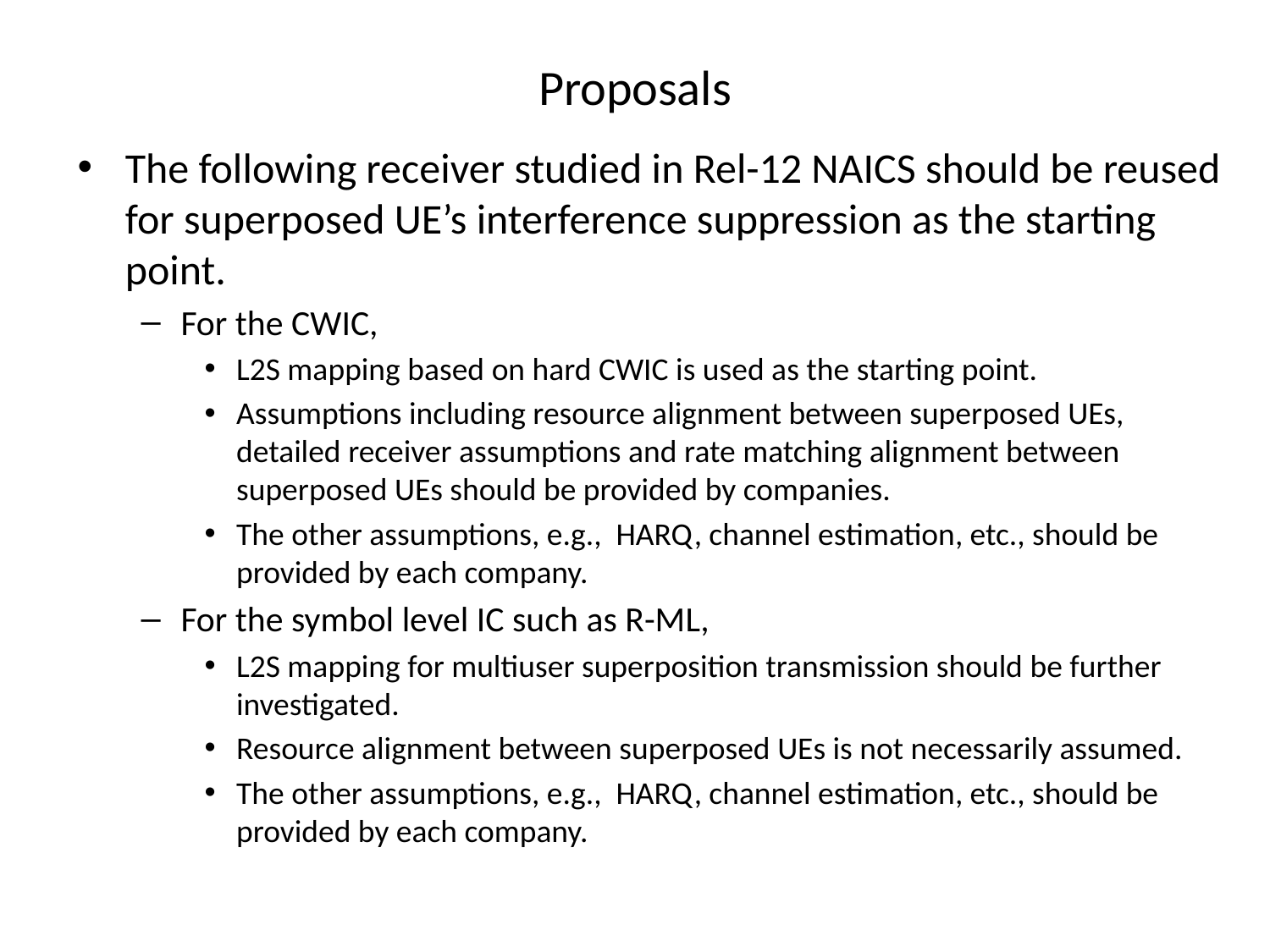

# Proposals
The following receiver studied in Rel-12 NAICS should be reused for superposed UE’s interference suppression as the starting point.
For the CWIC,
L2S mapping based on hard CWIC is used as the starting point.
Assumptions including resource alignment between superposed UEs, detailed receiver assumptions and rate matching alignment between superposed UEs should be provided by companies.
The other assumptions, e.g.,  HARQ, channel estimation, etc., should be provided by each company.
For the symbol level IC such as R-ML,
L2S mapping for multiuser superposition transmission should be further investigated.
Resource alignment between superposed UEs is not necessarily assumed.
The other assumptions, e.g.,  HARQ, channel estimation, etc., should be provided by each company.